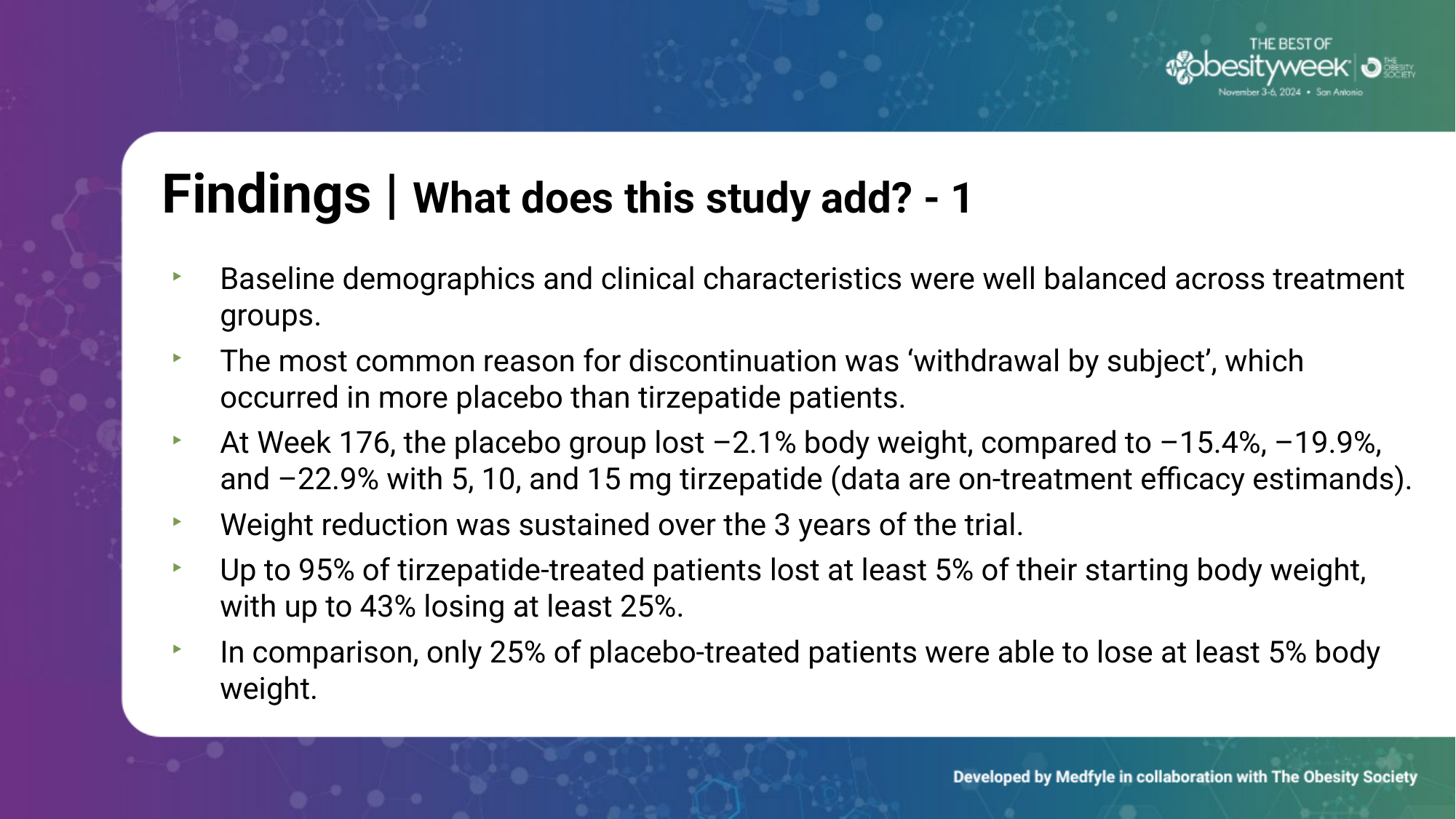

# Findings | What does this study add? - 1
Baseline demographics and clinical characteristics were well balanced across treatment groups.
The most common reason for discontinuation was ‘withdrawal by subject’, which occurred in more placebo than tirzepatide patients.
At Week 176, the placebo group lost –2.1% body weight, compared to –15.4%, –19.9%, and –22.9% with 5, 10, and 15 mg tirzepatide (data are on-treatment efficacy estimands).
Weight reduction was sustained over the 3 years of the trial.
Up to 95% of tirzepatide-treated patients lost at least 5% of their starting body weight, with up to 43% losing at least 25%.
In comparison, only 25% of placebo-treated patients were able to lose at least 5% body weight.